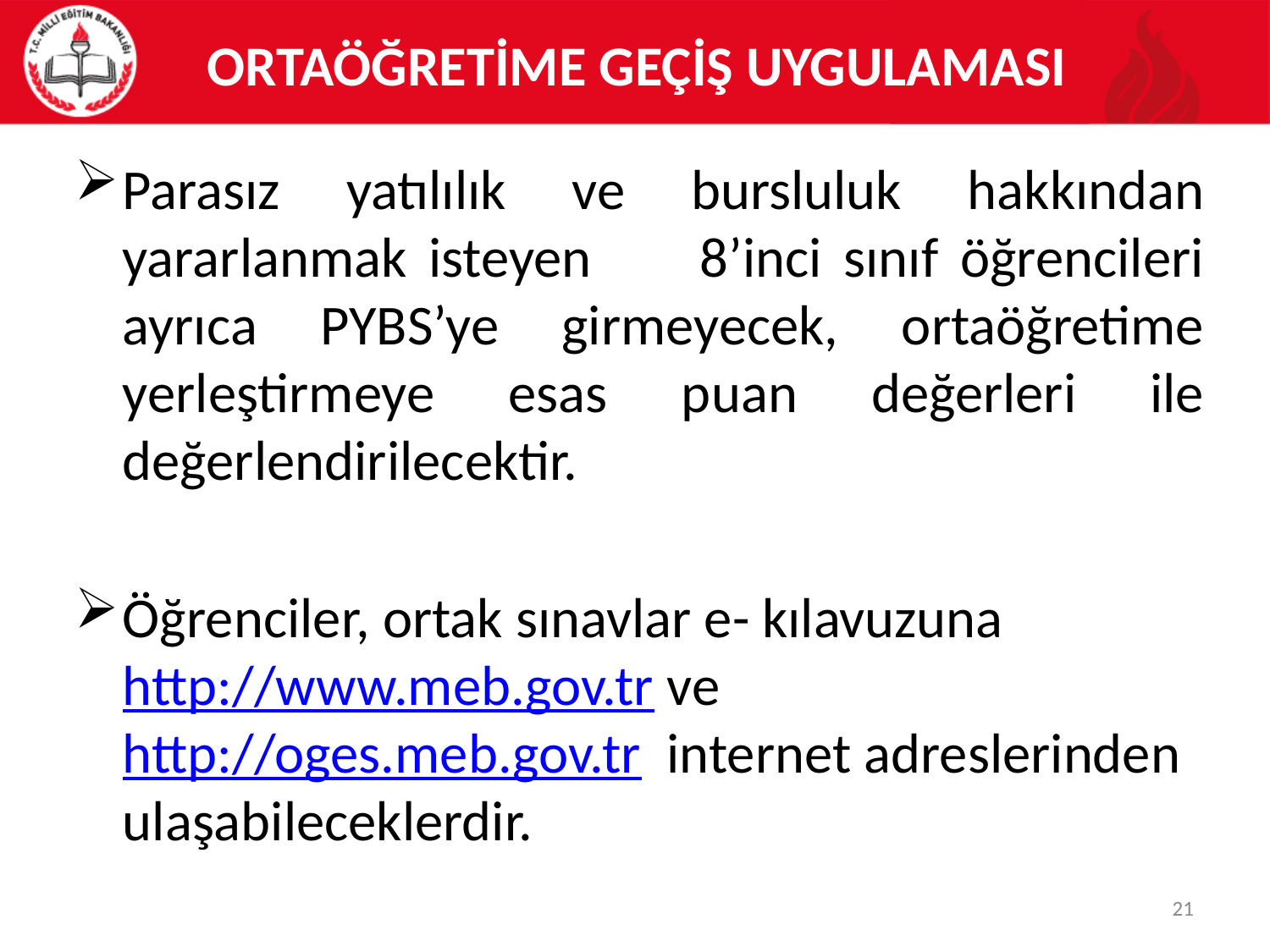

# ORTAÖĞRETİME GEÇİŞ UYGULAMASI
Parasız yatılılık ve bursluluk hakkından yararlanmak isteyen     8’inci sınıf öğrencileri ayrıca PYBS’ye girmeyecek, ortaöğretime yerleştirmeye esas puan değerleri ile değerlendirilecektir.

Öğrenciler, ortak sınavlar e- kılavuzuna http://www.meb.gov.tr ve http://oges.meb.gov.tr  internet adreslerinden ulaşabileceklerdir.

21